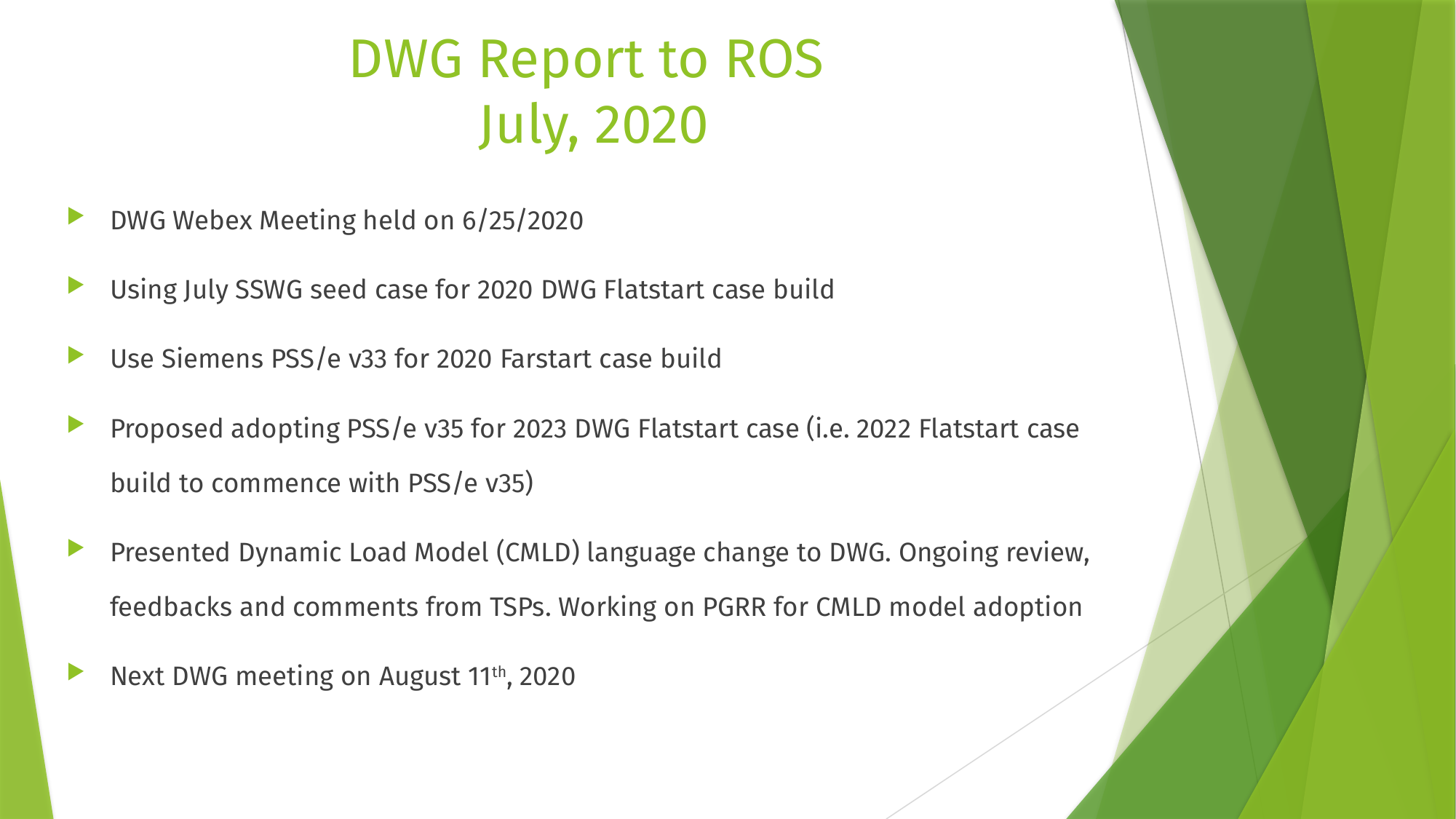

# DWG Report to ROS July, 2020
DWG Webex Meeting held on 6/25/2020
Using July SSWG seed case for 2020 DWG Flatstart case build
Use Siemens PSS/e v33 for 2020 Farstart case build
Proposed adopting PSS/e v35 for 2023 DWG Flatstart case (i.e. 2022 Flatstart case build to commence with PSS/e v35)
Presented Dynamic Load Model (CMLD) language change to DWG. Ongoing review, feedbacks and comments from TSPs. Working on PGRR for CMLD model adoption
Next DWG meeting on August 11th, 2020